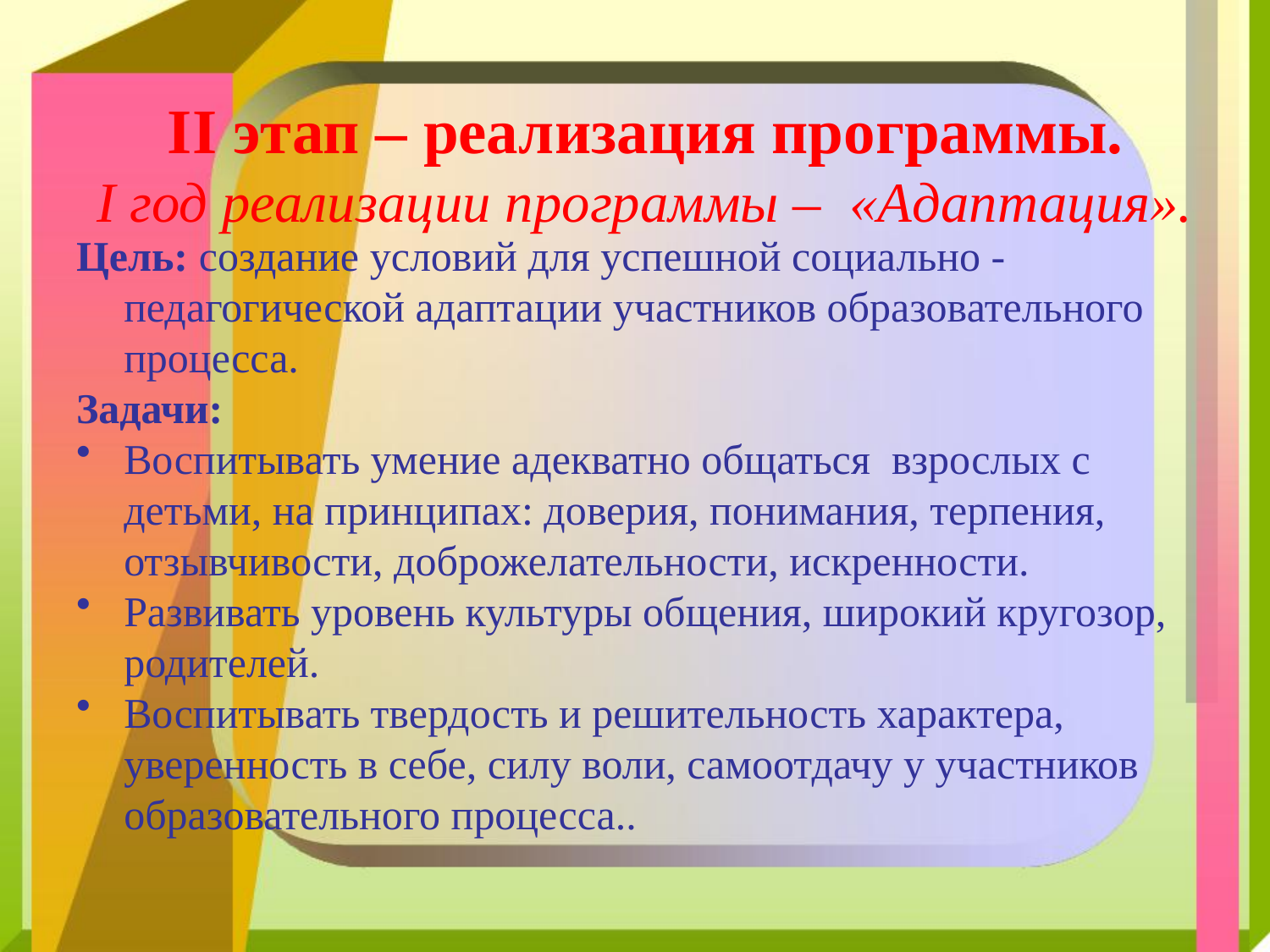

# II этап – реализация программы. I год реализации программы –  «Адаптация».
Цель: создание условий для успешной социально - педагогической адаптации участников образовательного процесса.
Задачи:
Воспитывать умение адекватно общаться  взрослых с детьми, на принципах: доверия, понимания, терпения, отзывчивости, доброжелательности, искренности.
Развивать уровень культуры общения, широкий кругозор, родителей.
Воспитывать твердость и решительность характера, уверенность в себе, силу воли, самоотдачу у участников образовательного процесса..